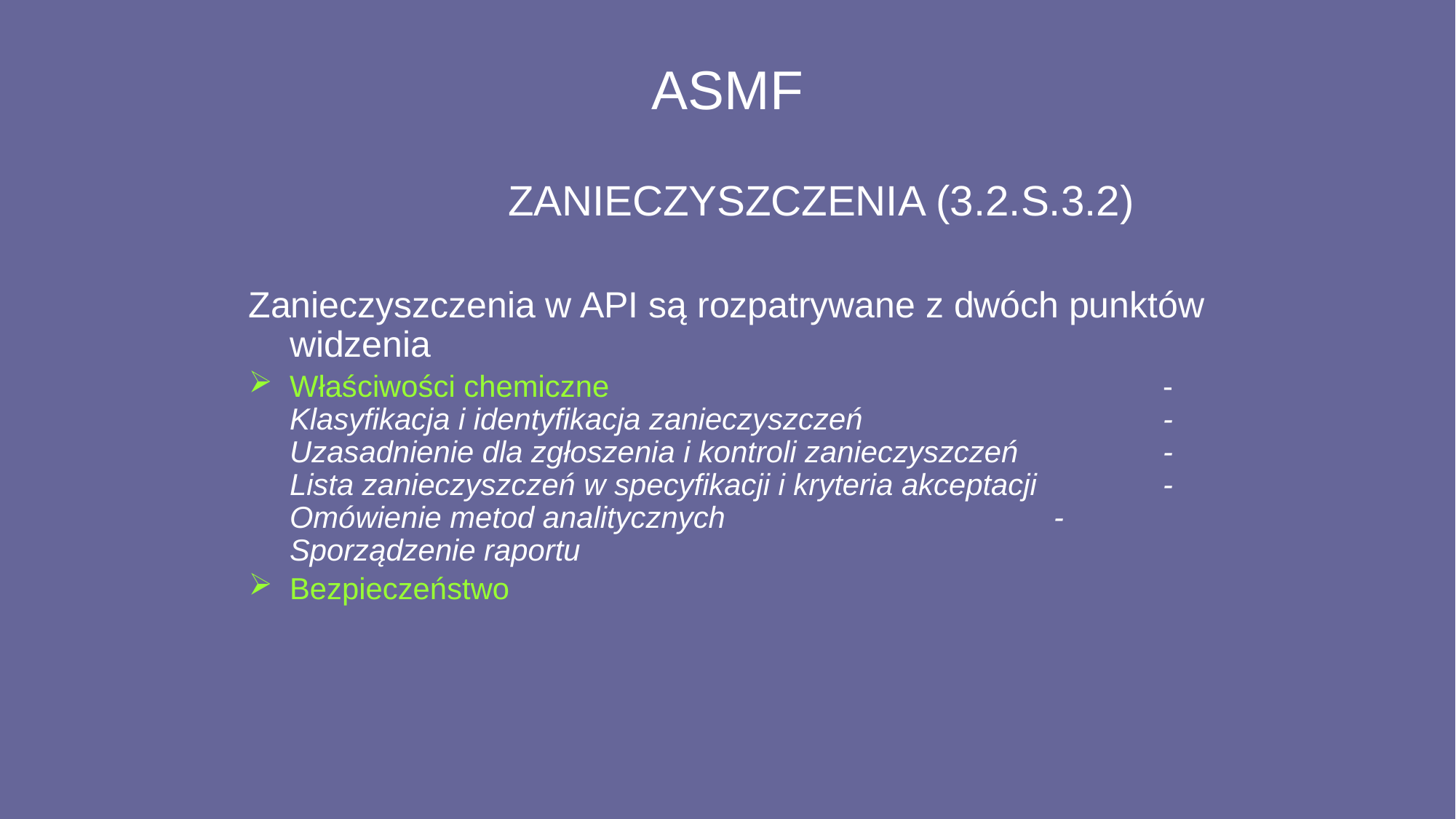

# ASMF
			ZANIECZYSZCZENIA (3.2.S.3.2)
Zanieczyszczenia w API są rozpatrywane z dwóch punktów widzenia
Właściwości chemiczne						- Klasyfikacja i identyfikacja zanieczyszczeń			- Uzasadnienie dla zgłoszenia i kontroli zanieczyszczeń		- Lista zanieczyszczeń w specyfikacji i kryteria akceptacji		- Omówienie metod analitycznych				- Sporządzenie raportu
Bezpieczeństwo